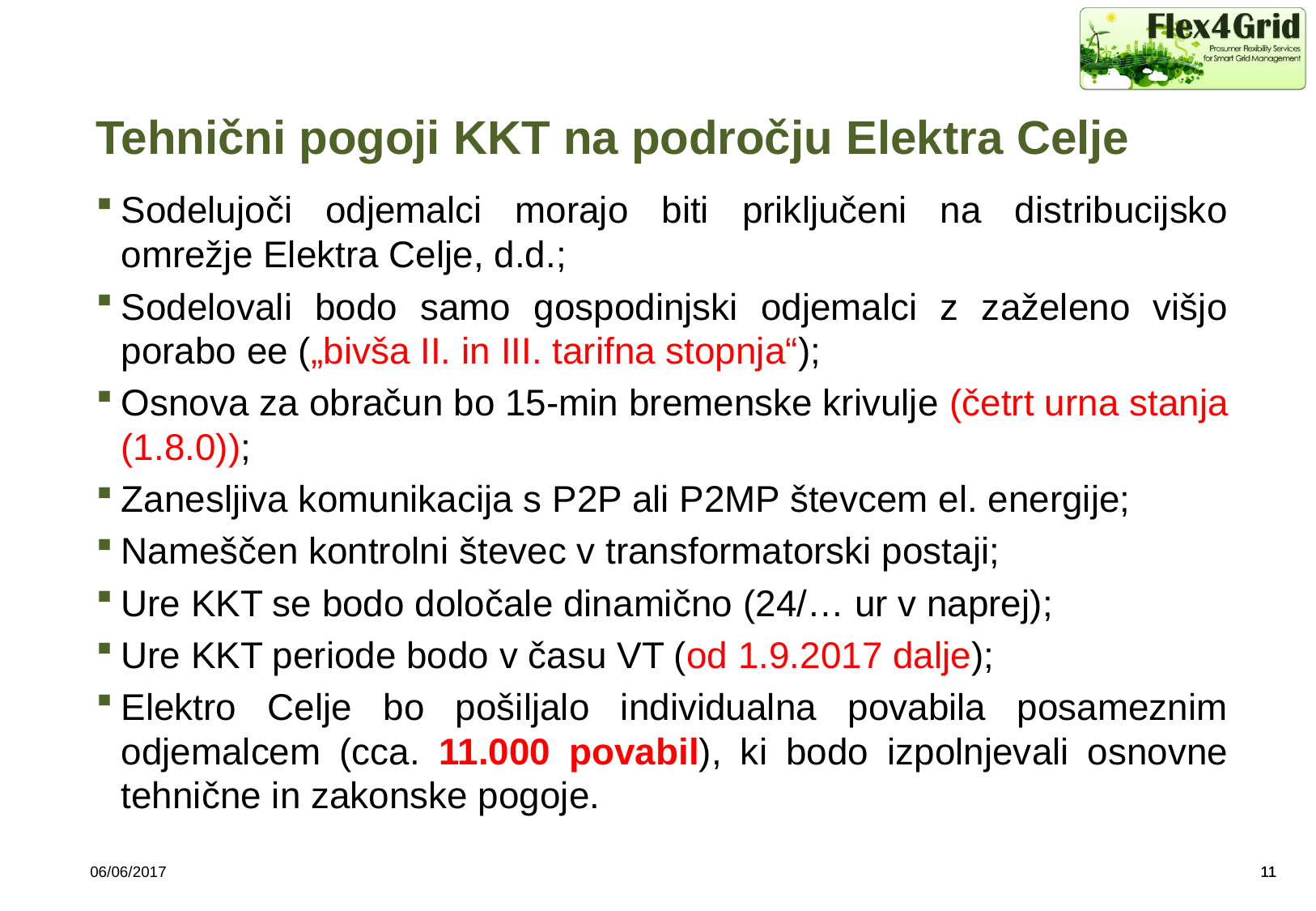

# Tehnični pogoji KKT na področju Elektra Celje
Sodelujoči odjemalci morajo biti priključeni na distribucijsko omrežje Elektra Celje, d.d.;
Sodelovali bodo samo gospodinjski odjemalci z zaželeno višjo porabo ee („bivša II. in III. tarifna stopnja“);
Osnova za obračun bo 15-min bremenske krivulje (četrt urna stanja (1.8.0));
Zanesljiva komunikacija s P2P ali P2MP števcem el. energije;
Nameščen kontrolni števec v transformatorski postaji;
Ure KKT se bodo določale dinamično (24/… ur v naprej);
Ure KKT periode bodo v času VT (od 1.9.2017 dalje);
Elektro Celje bo pošiljalo individualna povabila posameznim odjemalcem (cca. 11.000 povabil), ki bodo izpolnjevali osnovne tehnične in zakonske pogoje.